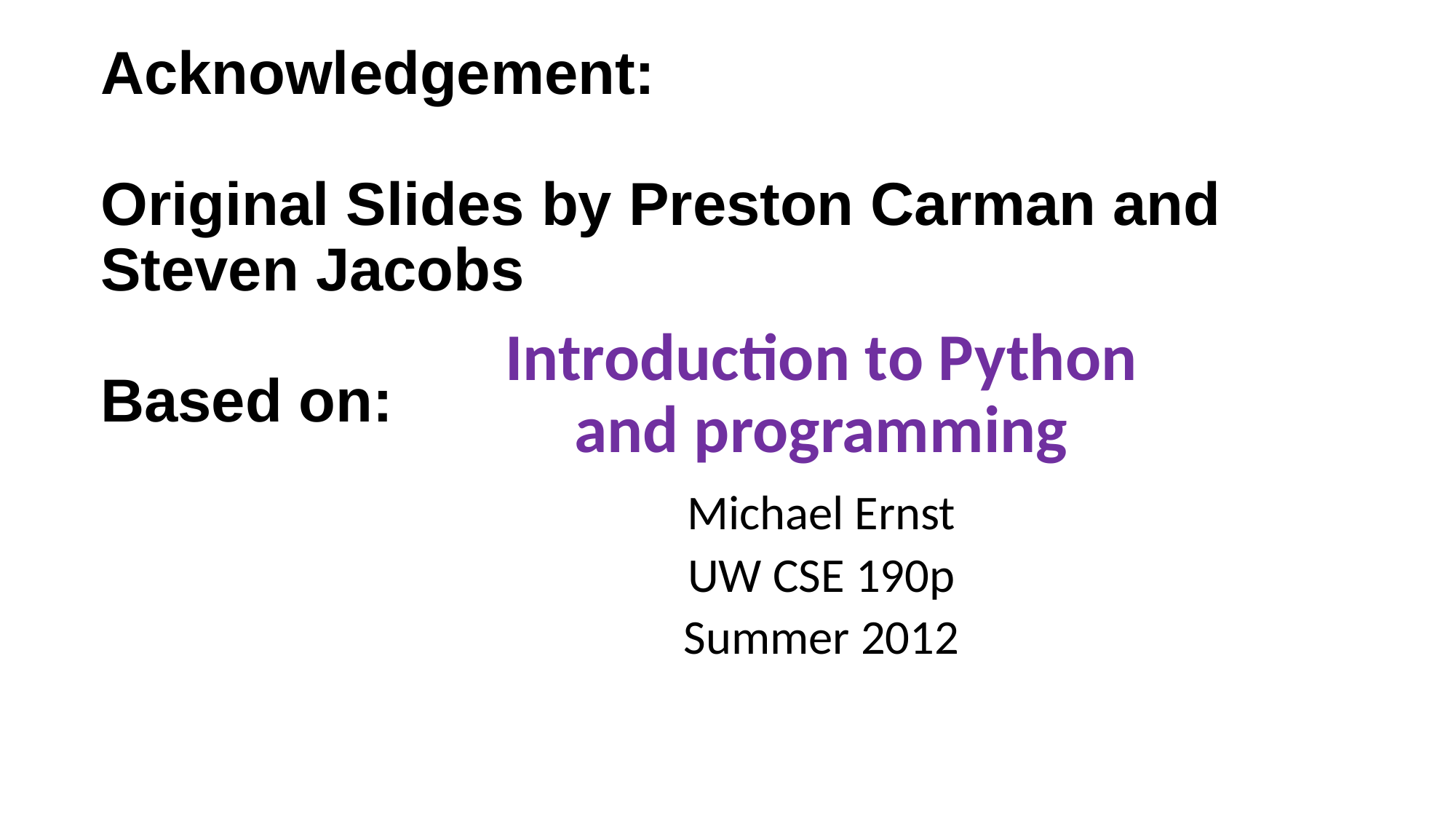

Acknowledgement:

Original Slides by Preston Carman and Steven Jacobs

Based on:
# Introduction to Python and programming
Michael Ernst
UW CSE 190p
Summer 2012